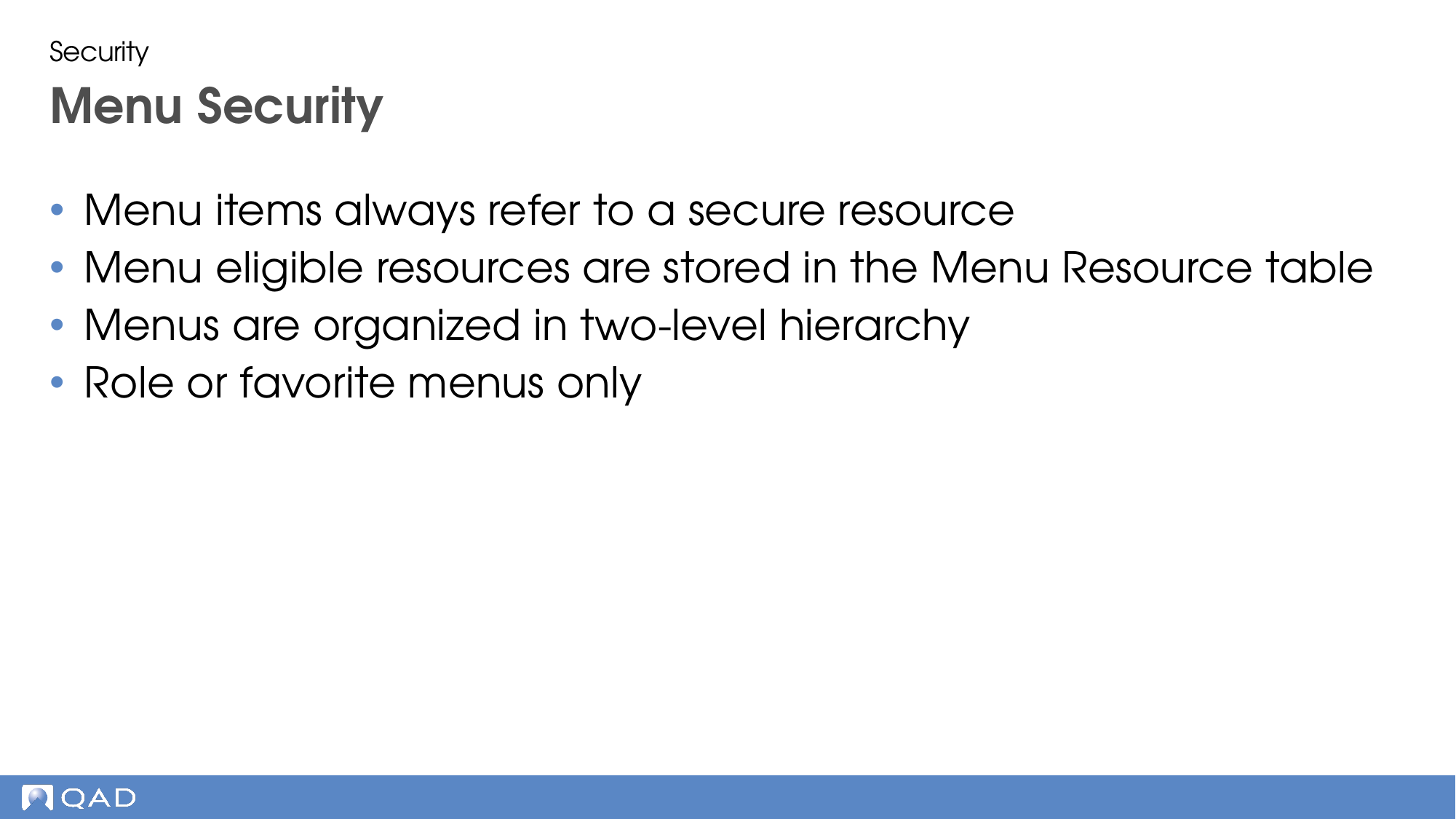

Security
# Menu Security
Menu items always refer to a secure resource
Menu eligible resources are stored in the Menu Resource table
Menus are organized in two-level hierarchy
Role or favorite menus only